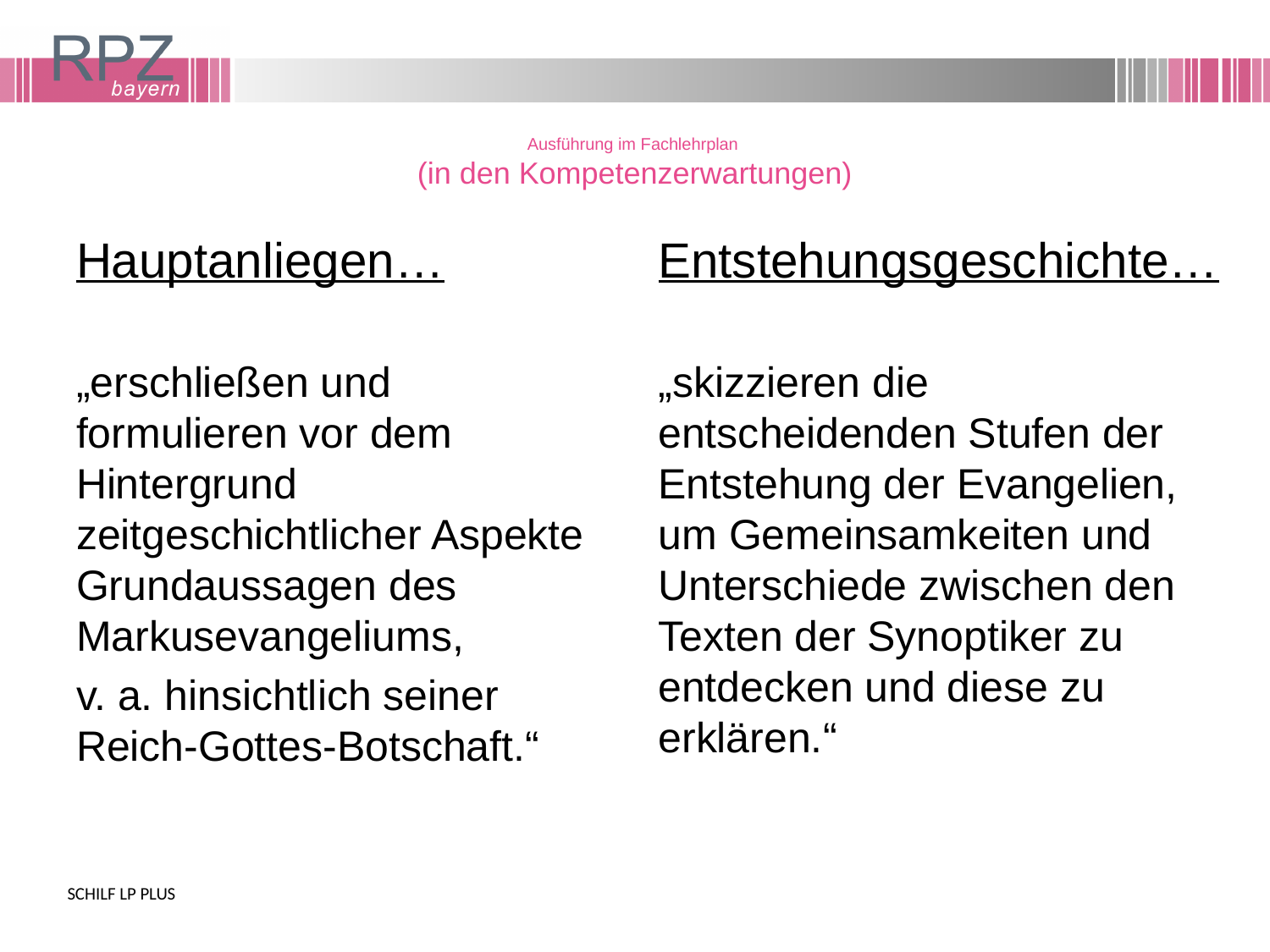

# Ausführung im Fachlehrplan (in den Kompetenzerwartungen)
Hauptanliegen…

„erschließen und formulieren vor dem Hintergrund zeitgeschichtlicher Aspekte Grundaussagen des Markusevangeliums,
v. a. hinsichtlich seiner Reich-Gottes-Botschaft.“
Entstehungsgeschichte…

„skizzieren die entscheidenden Stufen der Entstehung der Evangelien, um Gemeinsamkeiten und Unterschiede zwischen den Texten der Synoptiker zu entdecken und diese zu erklären.“